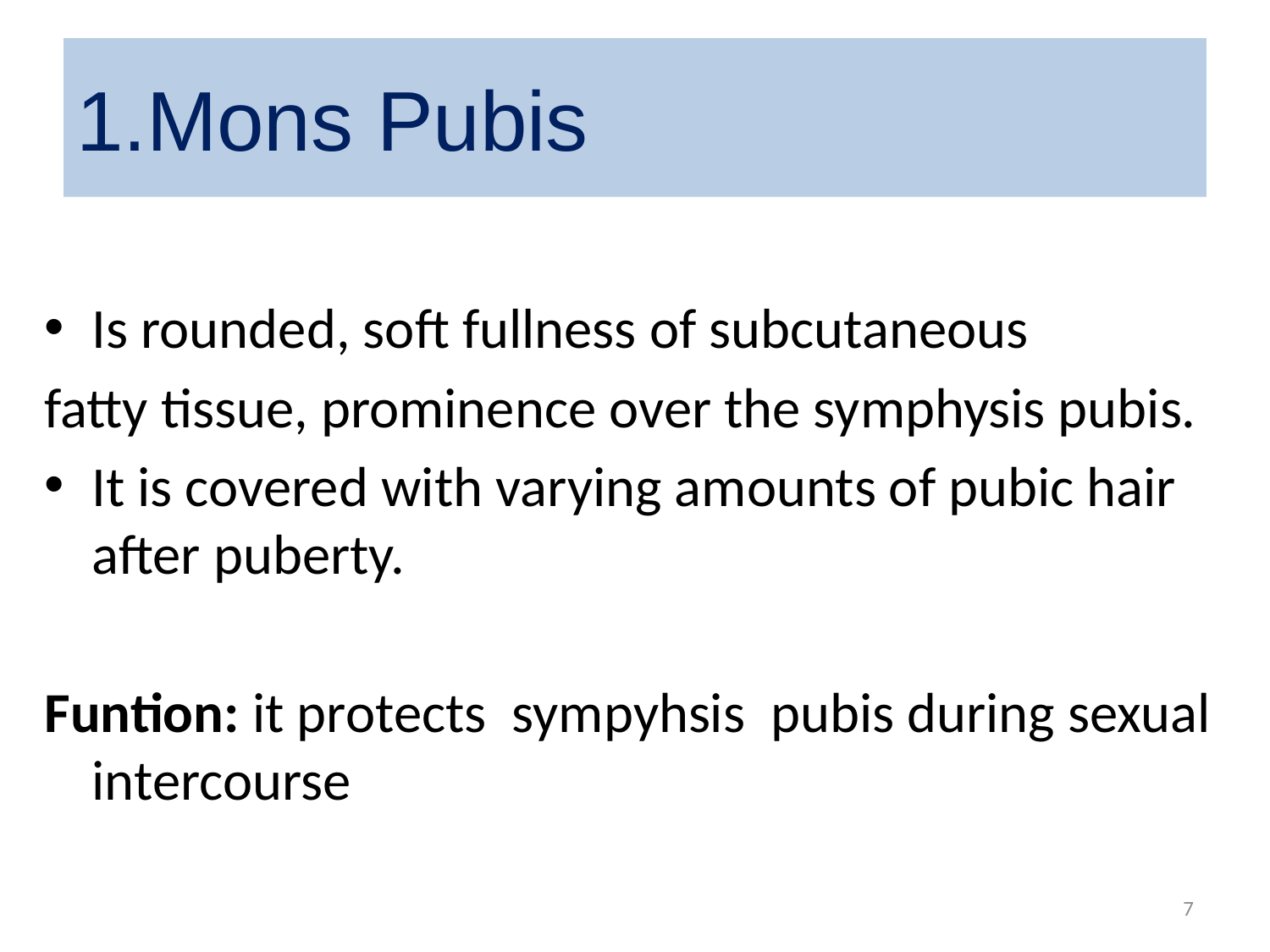

# 1.Mons Pubis
Is rounded, soft fullness of subcutaneous
fatty tissue, prominence over the symphysis pubis.
It is covered with varying amounts of pubic hair after puberty.

Funtion: it protects  sympyhsis  pubis during sexual intercourse
7